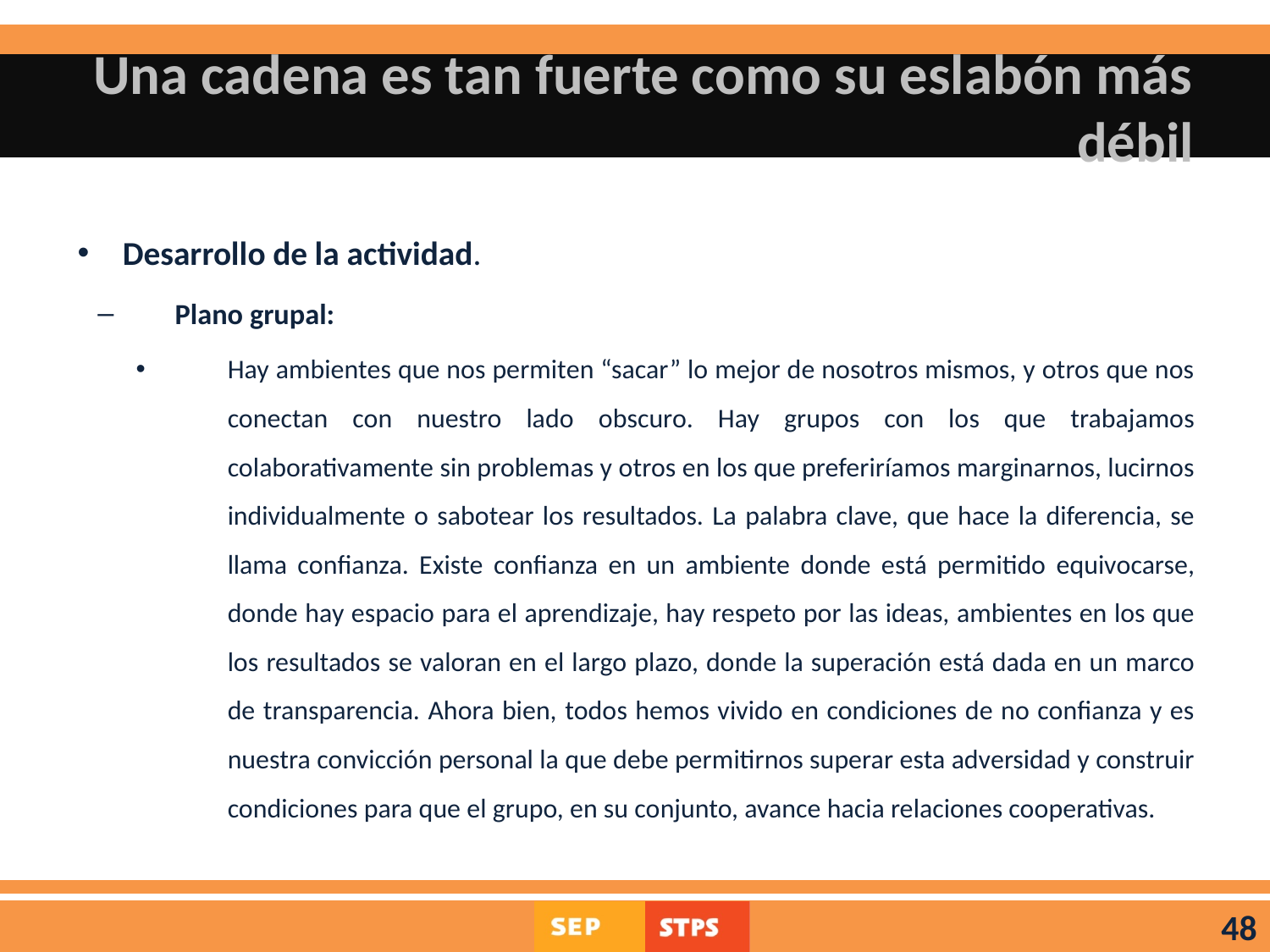

# Una cadena es tan fuerte como su eslabón más débil
Desarrollo de la actividad.
Plano grupal:
Hay ambientes que nos permiten “sacar” lo mejor de nosotros mismos, y otros que nos conectan con nuestro lado obscuro. Hay grupos con los que trabajamos colaborativamente sin problemas y otros en los que preferiríamos marginarnos, lucirnos individualmente o sabotear los resultados. La palabra clave, que hace la diferencia, se llama confianza. Existe confianza en un ambiente donde está permitido equivocarse, donde hay espacio para el aprendizaje, hay respeto por las ideas, ambientes en los que los resultados se valoran en el largo plazo, donde la superación está dada en un marco de transparencia. Ahora bien, todos hemos vivido en condiciones de no confianza y es nuestra convicción personal la que debe permitirnos superar esta adversidad y construir condiciones para que el grupo, en su conjunto, avance hacia relaciones cooperativas.
48